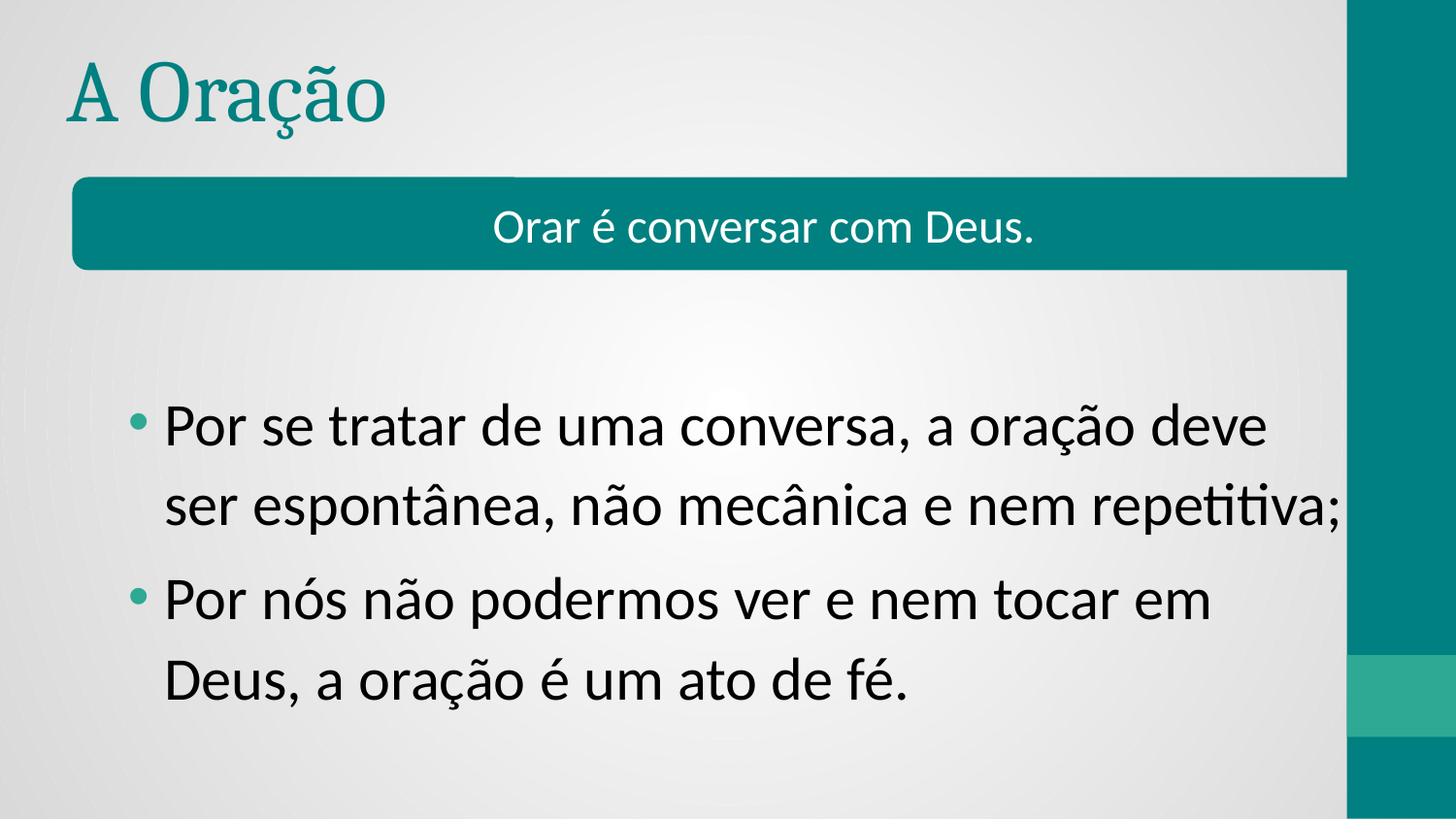

# A Oração

Orar é conversar com Deus.
Por se tratar de uma conversa, a oração deve ser espontânea, não mecânica e nem repetitiva;
Por nós não podermos ver e nem tocar em Deus, a oração é um ato de fé.